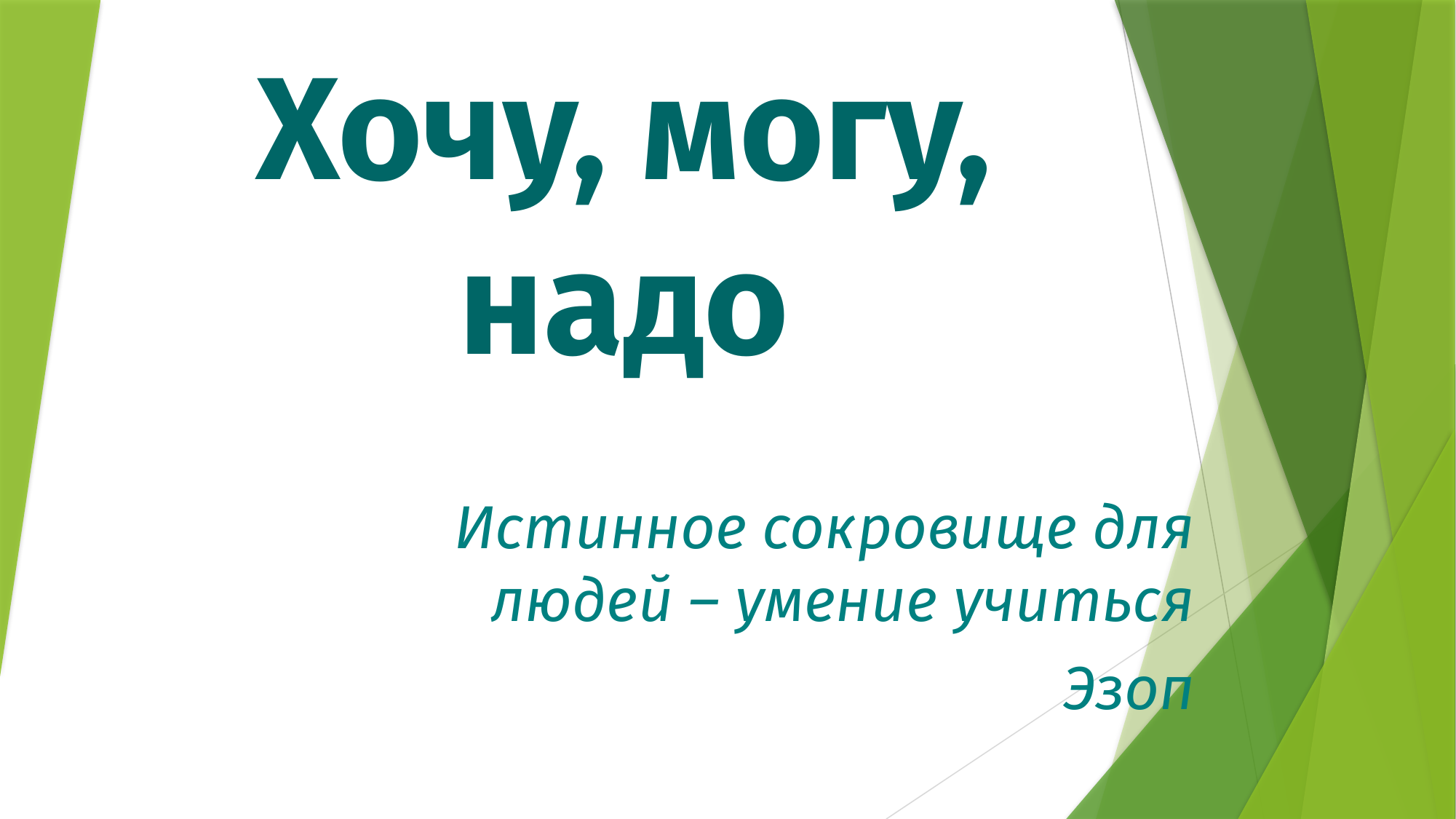

# Хочу, могу, надо
Истинное сокровище для людей – умение учиться
Эзоп